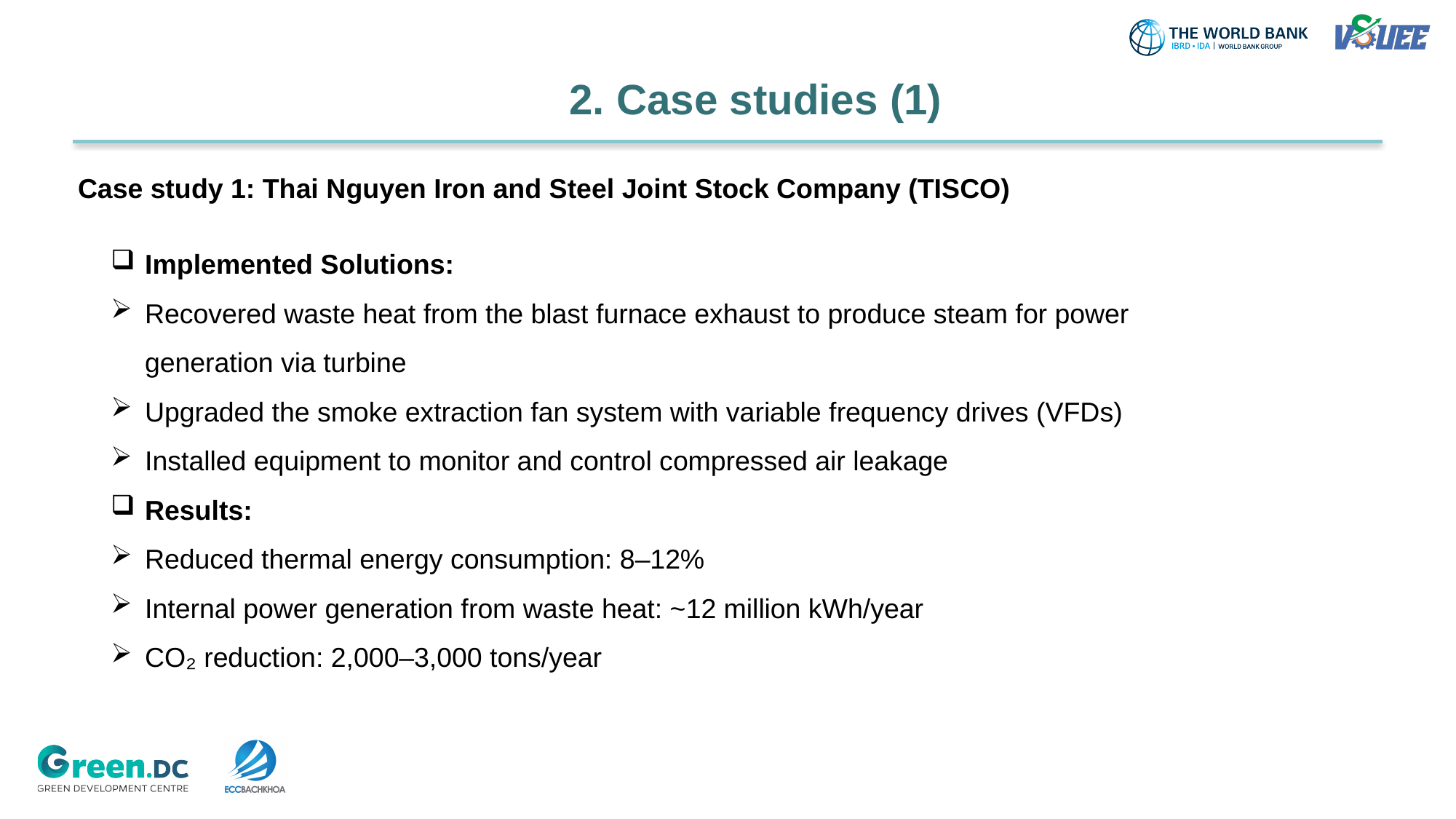

2. Case studies (1)
Case study 1: Thai Nguyen Iron and Steel Joint Stock Company (TISCO)
Implemented Solutions:
Recovered waste heat from the blast furnace exhaust to produce steam for power generation via turbine
Upgraded the smoke extraction fan system with variable frequency drives (VFDs)
Installed equipment to monitor and control compressed air leakage
Results:
Reduced thermal energy consumption: 8–12%
Internal power generation from waste heat: ~12 million kWh/year
CO₂ reduction: 2,000–3,000 tons/year